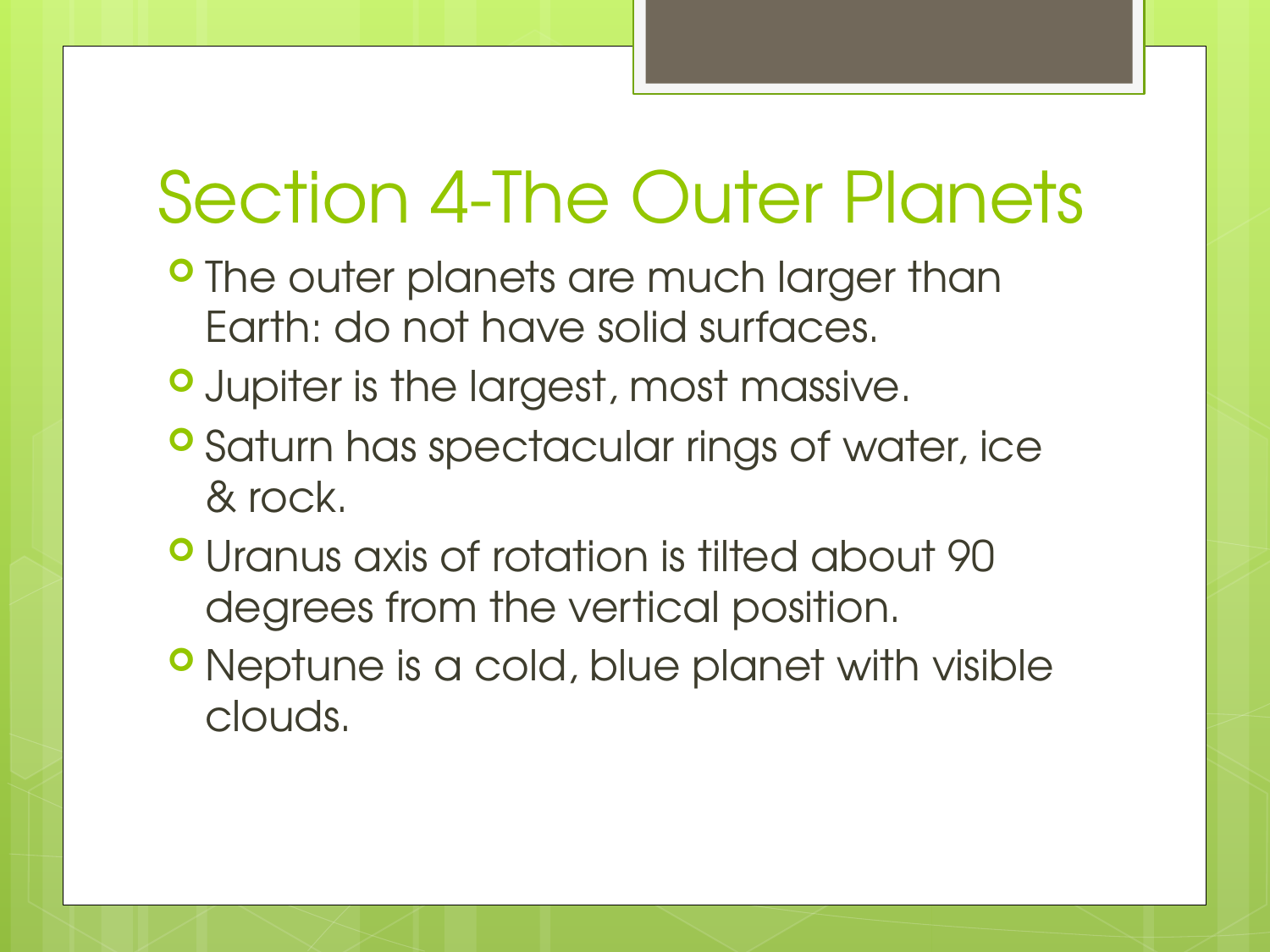

# Section 4-The Outer Planets
The outer planets are much larger than Earth: do not have solid surfaces.
Jupiter is the largest, most massive.
Saturn has spectacular rings of water, ice & rock.
Uranus axis of rotation is tilted about 90 degrees from the vertical position.
Neptune is a cold, blue planet with visible clouds.